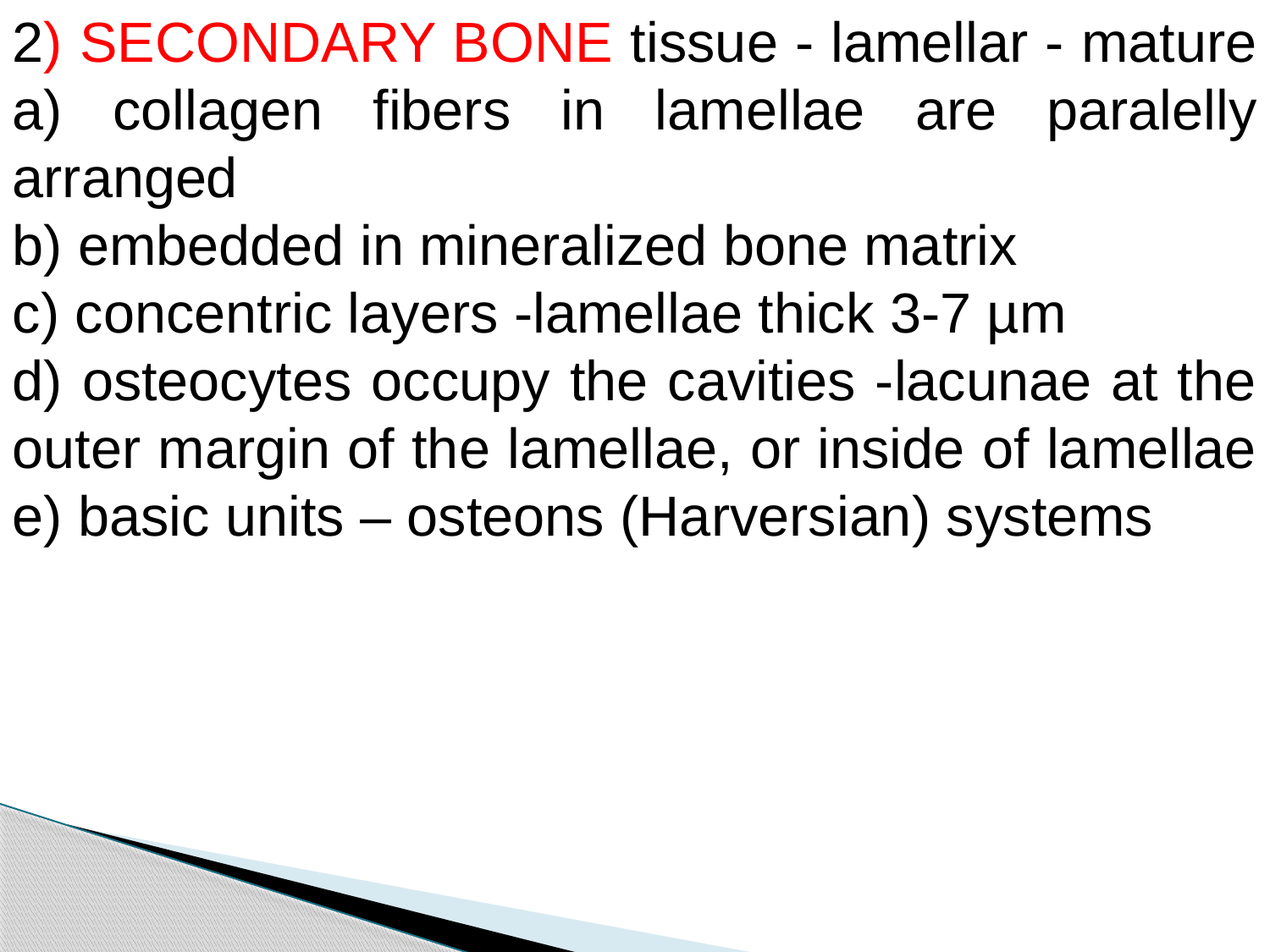

2) SECONDARY BONE tissue - lamellar - mature a) collagen fibers in lamellae are paralelly arranged
b) embedded in mineralized bone matrix
c) concentric layers -lamellae thick 3-7 µm
d) osteocytes occupy the cavities -lacunae at the outer margin of the lamellae, or inside of lamellae e) basic units – osteons (Harversian) systems